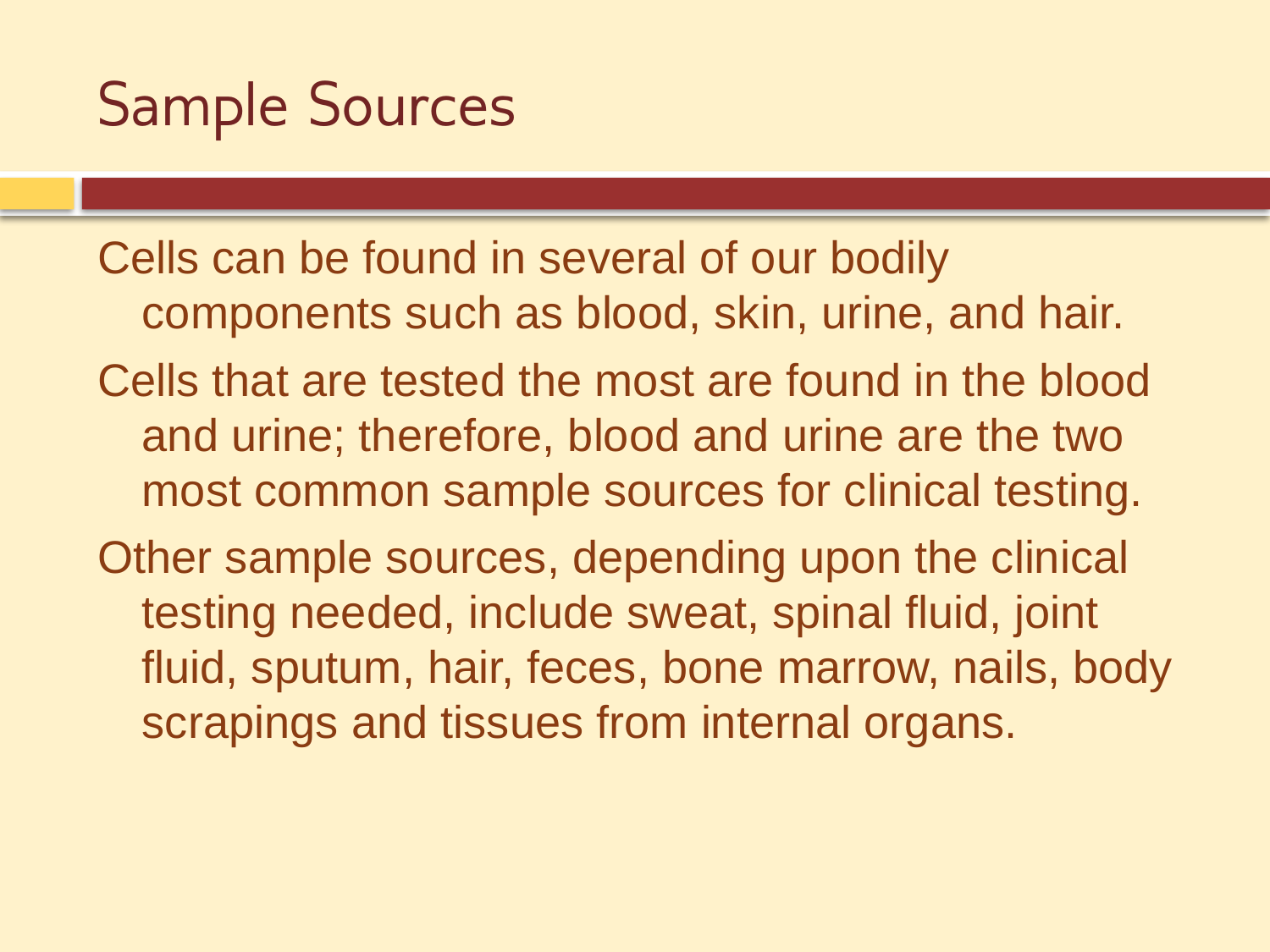

# Sample Sources
Cells can be found in several of our bodily components such as blood, skin, urine, and hair.
Cells that are tested the most are found in the blood and urine; therefore, blood and urine are the two most common sample sources for clinical testing.
Other sample sources, depending upon the clinical testing needed, include sweat, spinal fluid, joint fluid, sputum, hair, feces, bone marrow, nails, body scrapings and tissues from internal organs.